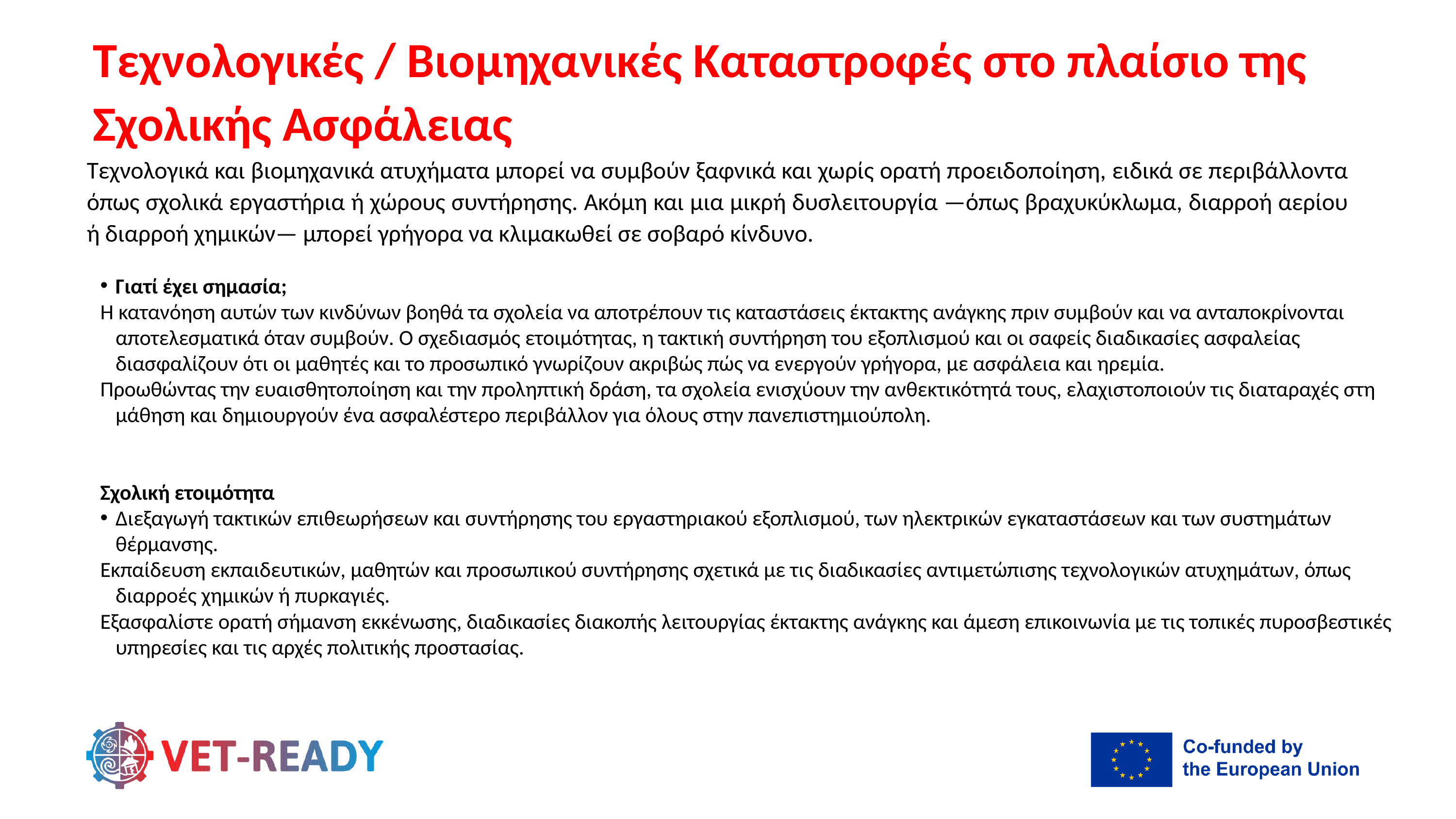

Τεχνολογικές / Βιομηχανικές Καταστροφές στο πλαίσιο της Σχολικής Ασφάλειας
Τεχνολογικά και βιομηχανικά ατυχήματα μπορεί να συμβούν ξαφνικά και χωρίς ορατή προειδοποίηση, ειδικά σε περιβάλλοντα όπως σχολικά εργαστήρια ή χώρους συντήρησης. Ακόμη και μια μικρή δυσλειτουργία —όπως βραχυκύκλωμα, διαρροή αερίου ή διαρροή χημικών— μπορεί γρήγορα να κλιμακωθεί σε σοβαρό κίνδυνο.
Γιατί έχει σημασία;
Η κατανόηση αυτών των κινδύνων βοηθά τα σχολεία να αποτρέπουν τις καταστάσεις έκτακτης ανάγκης πριν συμβούν και να ανταποκρίνονται αποτελεσματικά όταν συμβούν. Ο σχεδιασμός ετοιμότητας, η τακτική συντήρηση του εξοπλισμού και οι σαφείς διαδικασίες ασφαλείας διασφαλίζουν ότι οι μαθητές και το προσωπικό γνωρίζουν ακριβώς πώς να ενεργούν γρήγορα, με ασφάλεια και ηρεμία.
Προωθώντας την ευαισθητοποίηση και την προληπτική δράση, τα σχολεία ενισχύουν την ανθεκτικότητά τους, ελαχιστοποιούν τις διαταραχές στη μάθηση και δημιουργούν ένα ασφαλέστερο περιβάλλον για όλους στην πανεπιστημιούπολη.

Σχολική ετοιμότητα
Διεξαγωγή τακτικών επιθεωρήσεων και συντήρησης του εργαστηριακού εξοπλισμού, των ηλεκτρικών εγκαταστάσεων και των συστημάτων θέρμανσης.
Εκπαίδευση εκπαιδευτικών, μαθητών και προσωπικού συντήρησης σχετικά με τις διαδικασίες αντιμετώπισης τεχνολογικών ατυχημάτων, όπως διαρροές χημικών ή πυρκαγιές.
Εξασφαλίστε ορατή σήμανση εκκένωσης, διαδικασίες διακοπής λειτουργίας έκτακτης ανάγκης και άμεση επικοινωνία με τις τοπικές πυροσβεστικές υπηρεσίες και τις αρχές πολιτικής προστασίας.